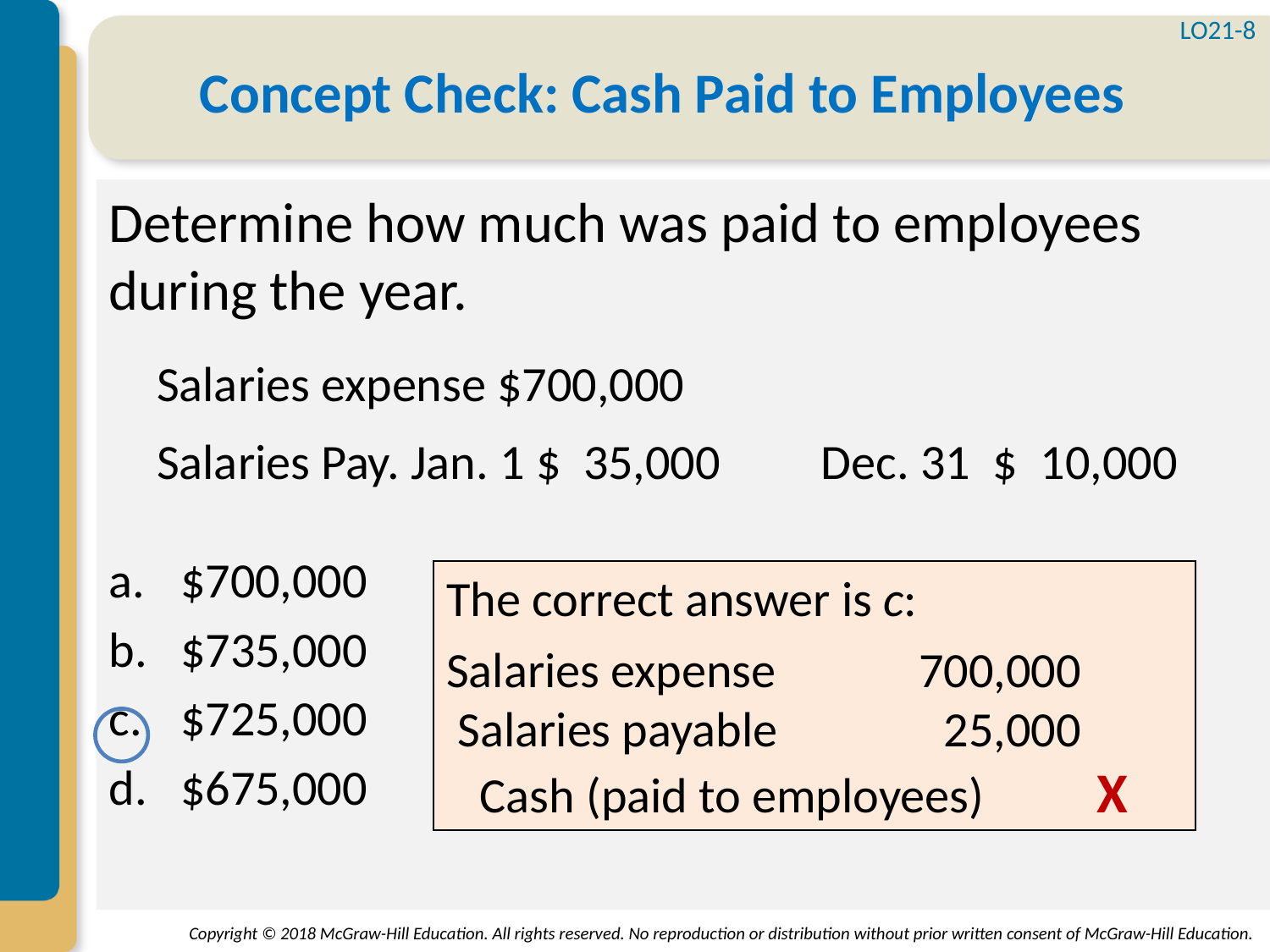

LO21-8
# Concept Check: Cash Paid to Employees
Determine how much was paid to employees during the year.
	Salaries expense $700,000
	Salaries Pay. Jan. 1 $  35,000         Dec. 31  $  10,000

$700,000
$735,000
$725,000
$675,000
The correct answer is c:
Salaries expense	           700,000
 Salaries payable 	             25,000
   Cash (paid to employees)          X